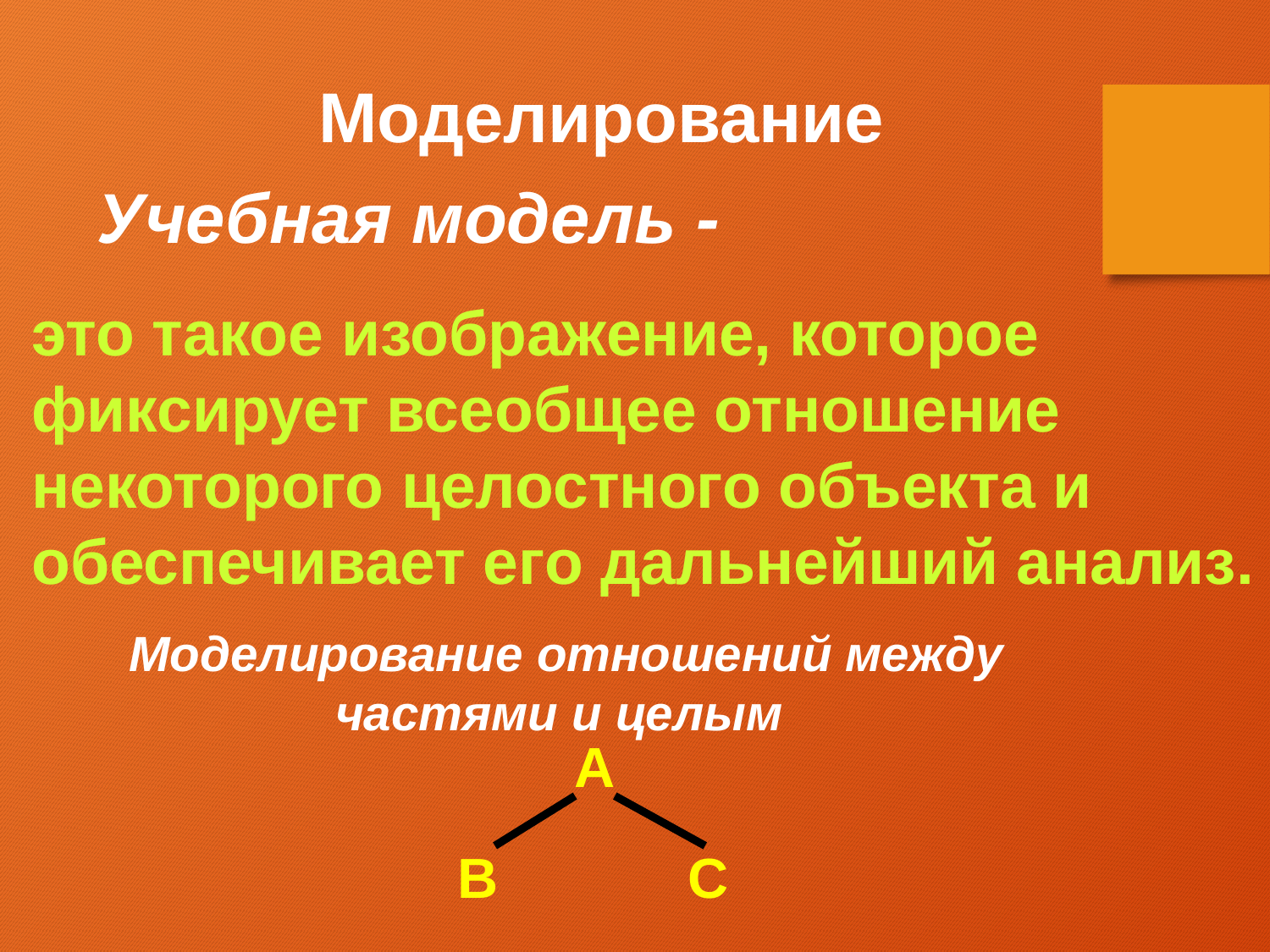

Моделирование
Учебная модель -
это такое изображение, которое
фиксирует всеобщее отношение
некоторого целостного объекта и
обеспечивает его дальнейший анализ.
Моделирование отношений между
частями и целым
А

В
С